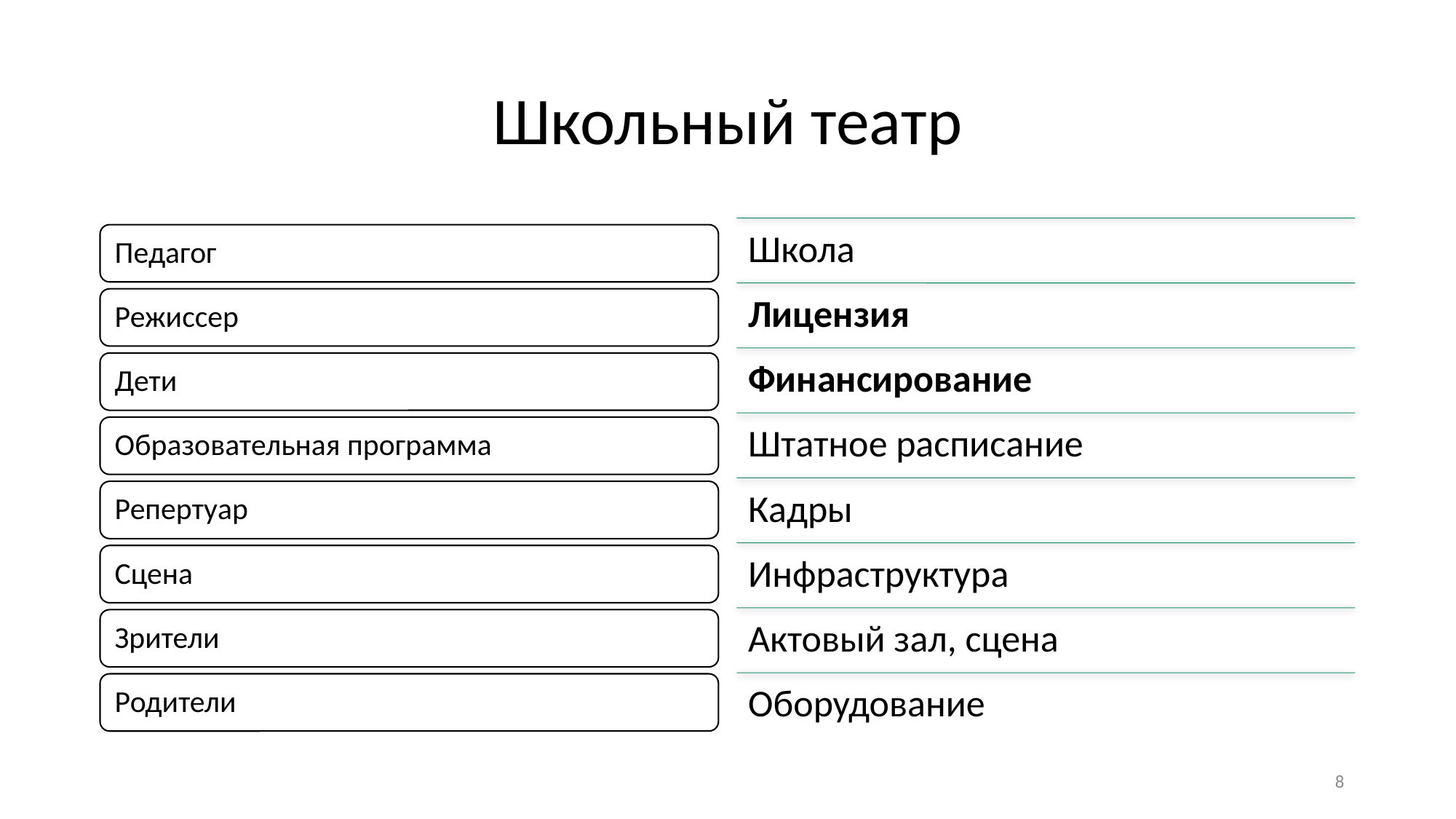

# Школьный театр
Педагог
Режиссер
Дети
Образовательная программа
Репертуар
Сцена
Зрители
Родители
Школа
Лицензия
Финансирование
Штатное расписание
Кадры
Инфраструктура
Актовый зал, сцена
Оборудование
8